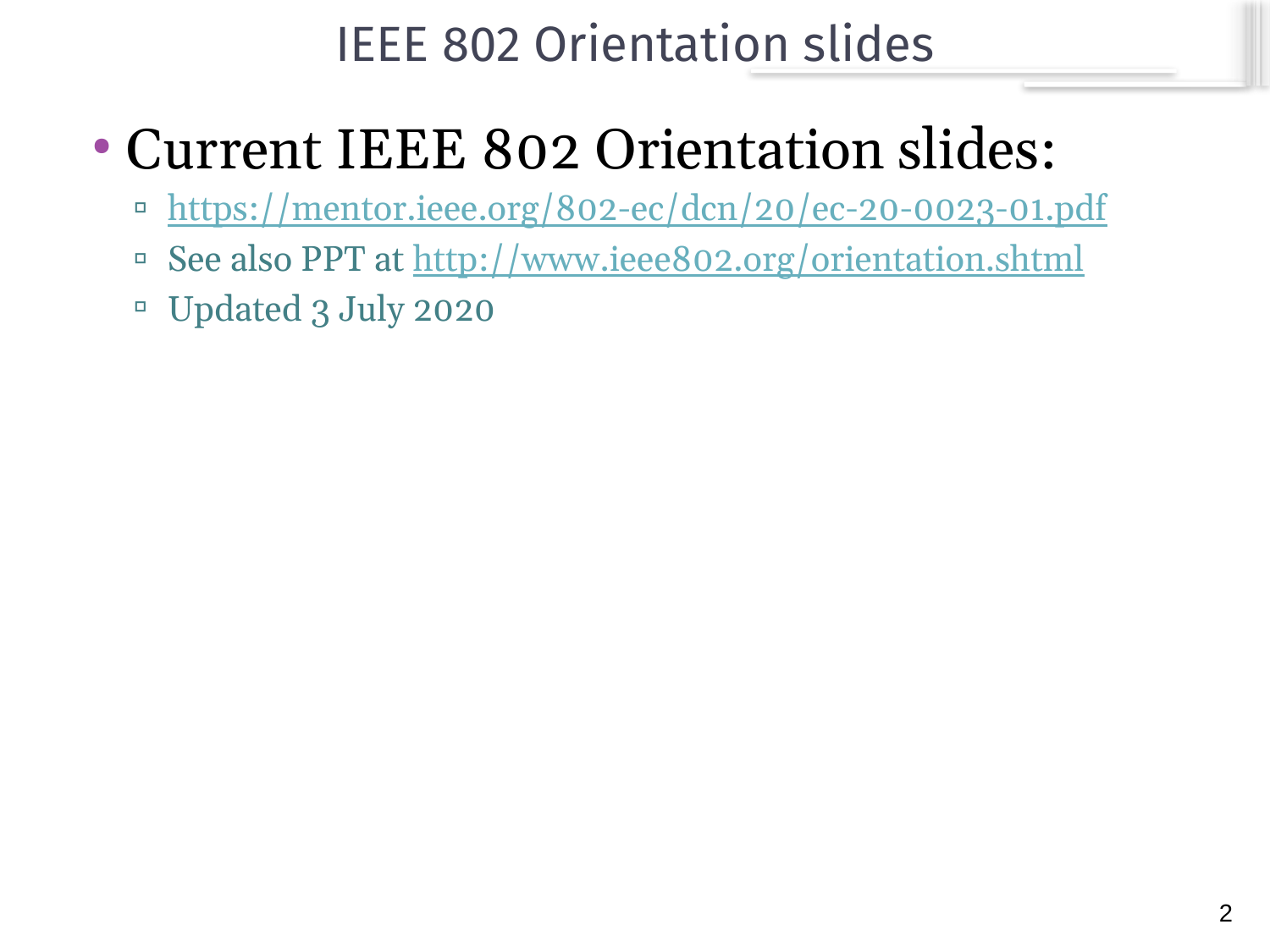

# IEEE 802 Orientation slides
Current IEEE 802 Orientation slides:
https://mentor.ieee.org/802-ec/dcn/20/ec-20-0023-01.pdf
See also PPT at http://www.ieee802.org/orientation.shtml
Updated 3 July 2020